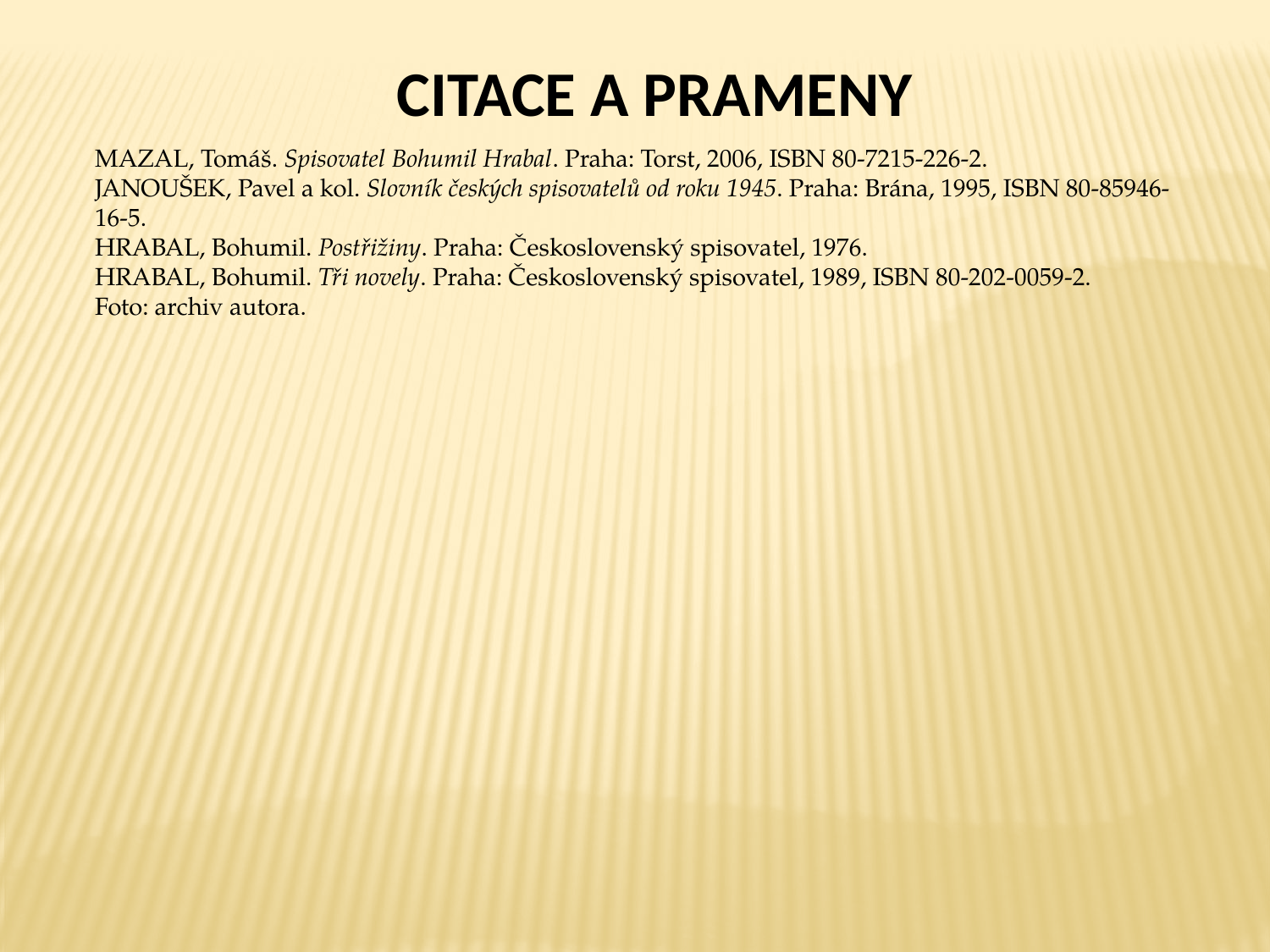

CITACE A PRAMENY
MAZAL, Tomáš. Spisovatel Bohumil Hrabal. Praha: Torst, 2006, ISBN 80-7215-226-2.
JANOUŠEK, Pavel a kol. Slovník českých spisovatelů od roku 1945. Praha: Brána, 1995, ISBN 80-85946-16-5.
HRABAL, Bohumil. Postřižiny. Praha: Československý spisovatel, 1976.
HRABAL, Bohumil. Tři novely. Praha: Československý spisovatel, 1989, ISBN 80-202-0059-2.
Foto: archiv autora.